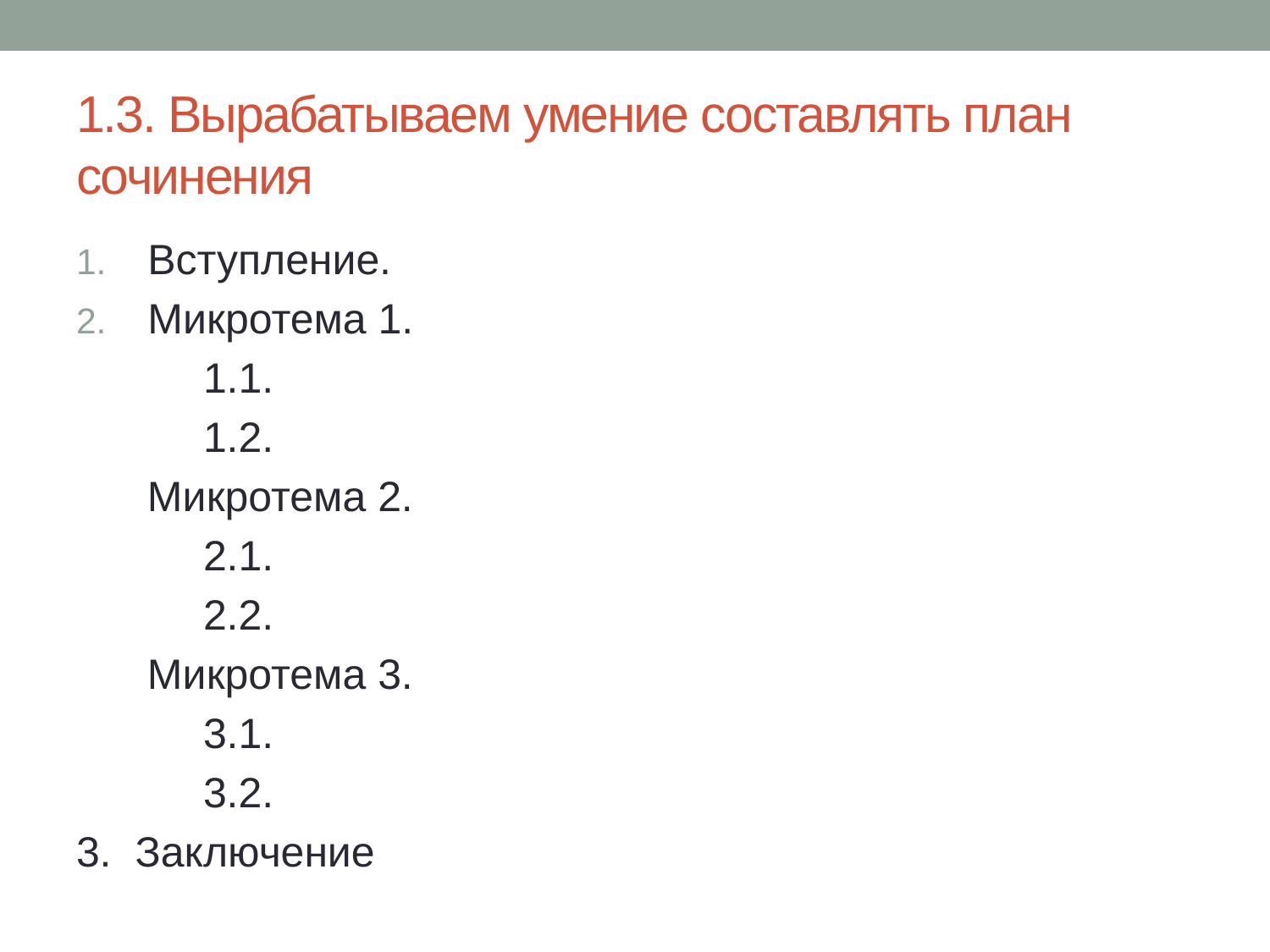

# 1.3. Вырабатываем умение составлять план сочинения
Вступление.
Микротема 1.
	1.1.
	1.2.
      Микротема 2.
	2.1.
	2.2.
      Микротема 3.
	3.1.
	3.2.
3.  Заключение